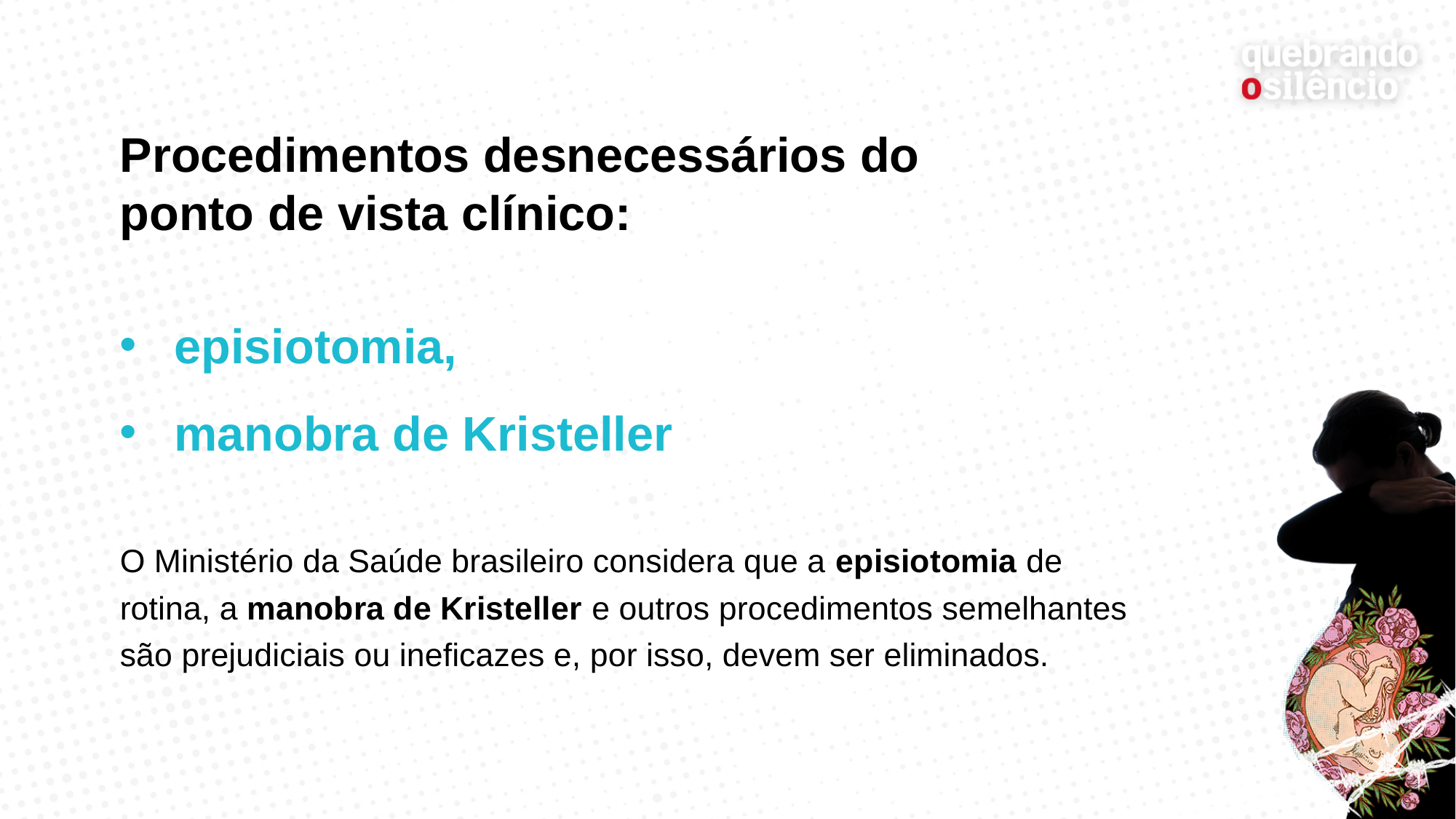

# Procedimentos desnecessários do ponto de vista clínico:
episiotomia,
manobra de Kristeller
O Ministério da Saúde brasileiro considera que a episiotomia de rotina, a manobra de Kristeller e outros procedimentos semelhantes são prejudiciais ou ineficazes e, por isso, devem ser eliminados.